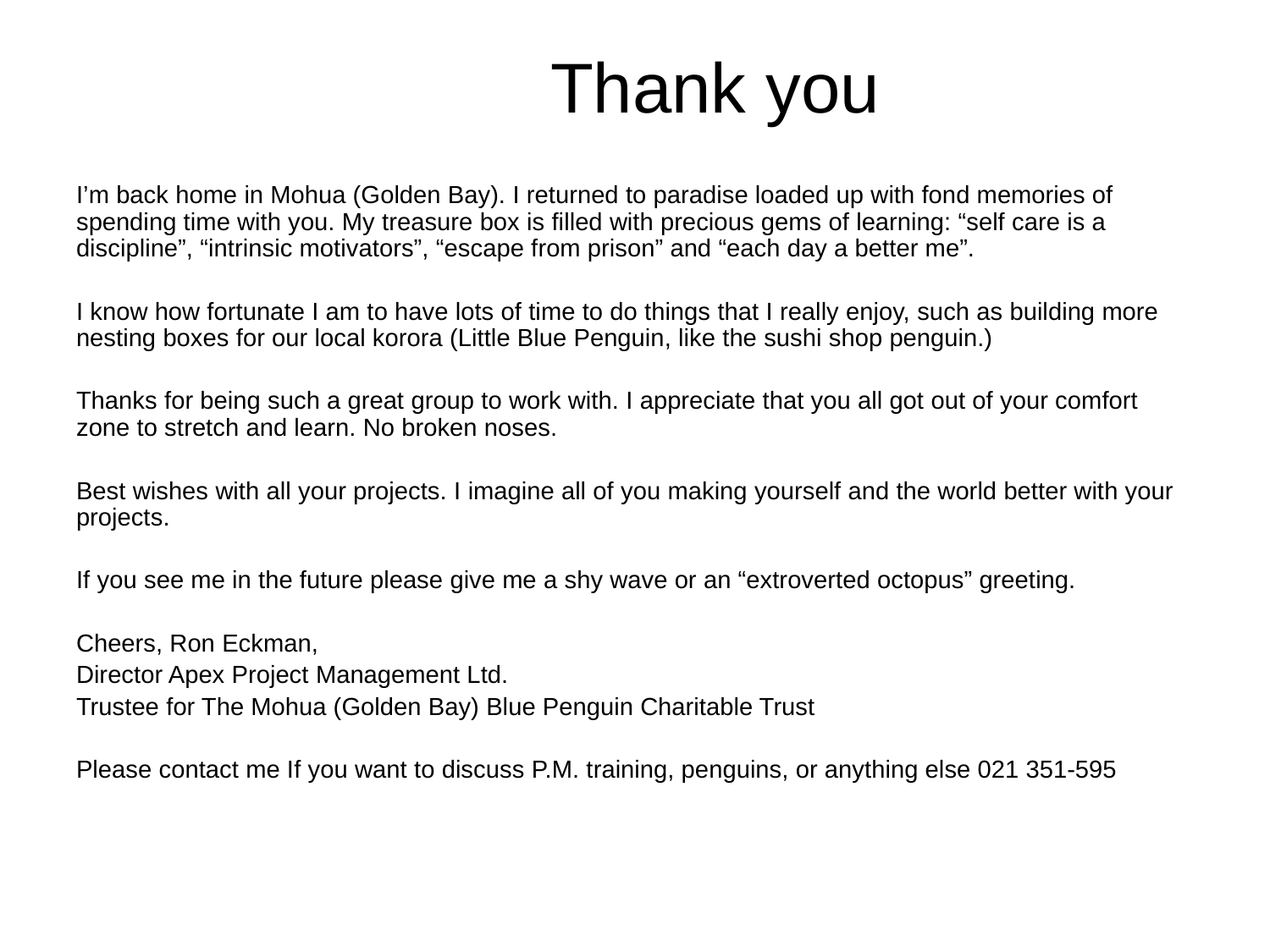

# Thank you
I’m back home in Mohua (Golden Bay). I returned to paradise loaded up with fond memories of spending time with you. My treasure box is filled with precious gems of learning: “self care is a discipline”, “intrinsic motivators”, “escape from prison” and “each day a better me”.

I know how fortunate I am to have lots of time to do things that I really enjoy, such as building more nesting boxes for our local korora (Little Blue Penguin, like the sushi shop penguin.)

Thanks for being such a great group to work with. I appreciate that you all got out of your comfort zone to stretch and learn. No broken noses.

Best wishes with all your projects. I imagine all of you making yourself and the world better with your projects.

If you see me in the future please give me a shy wave or an “extroverted octopus” greeting.

Cheers, Ron Eckman,
Director Apex Project Management Ltd.
Trustee for The Mohua (Golden Bay) Blue Penguin Charitable Trust

Please contact me If you want to discuss P.M. training, penguins, or anything else 021 351-595